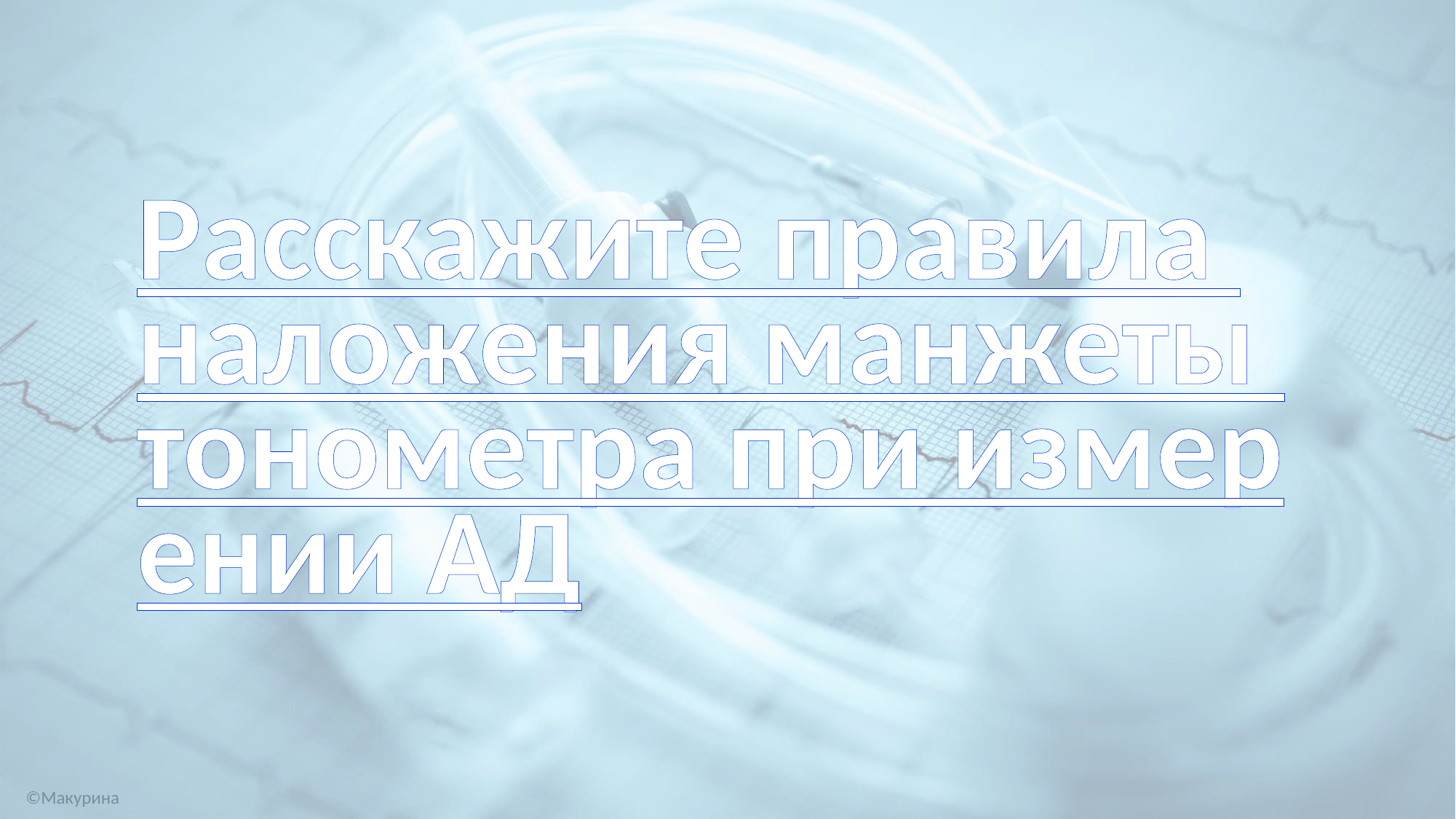

Расскажите правила наложения манжеты тонометра при измерении АД